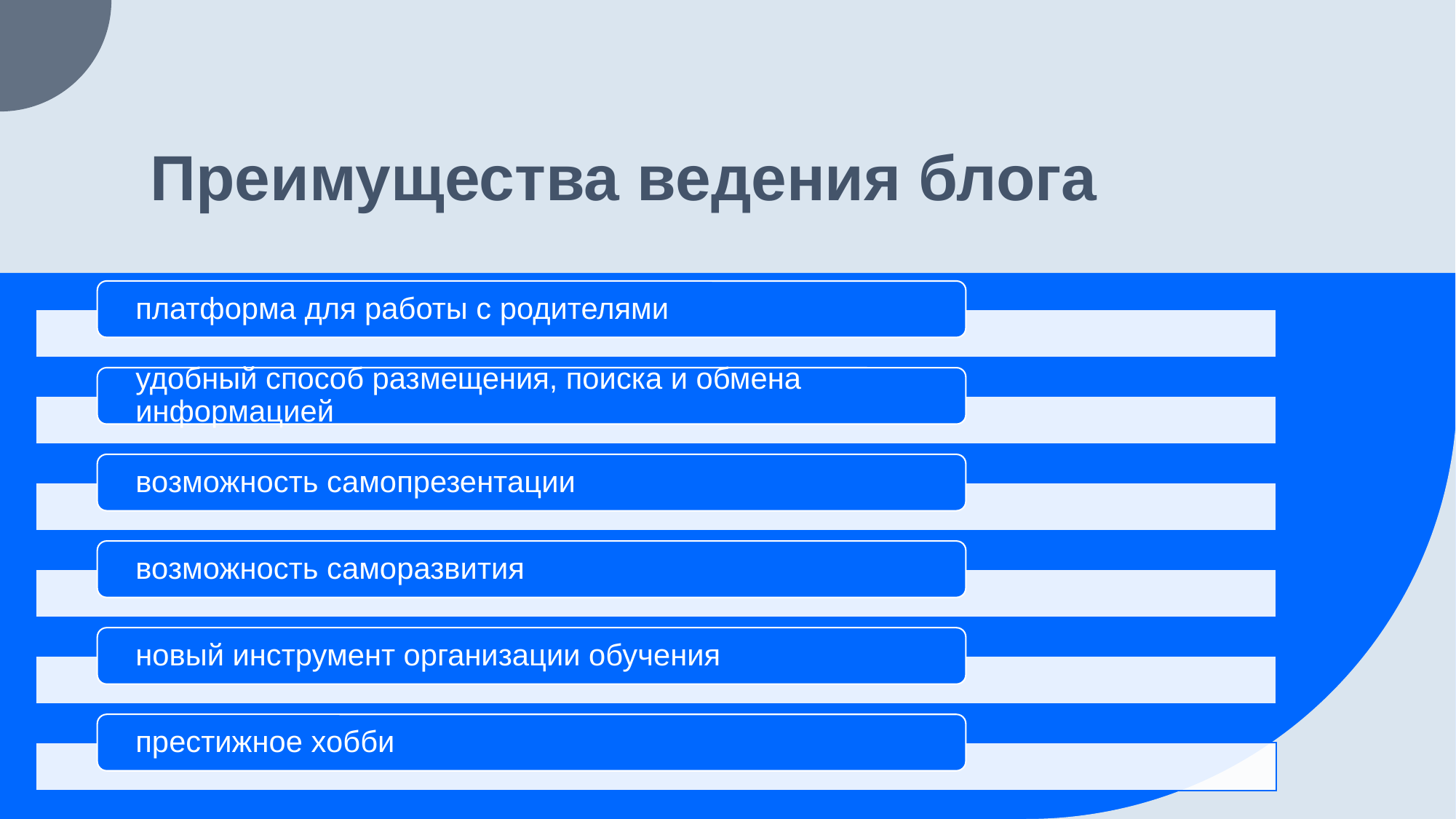

# Преимущества ведения блога
платформа для работы с родителями
удобный способ размещения, поиска и обмена информацией
возможность самопрезентации
возможность саморазвития
новый инструмент организации обучения
престижное хобби